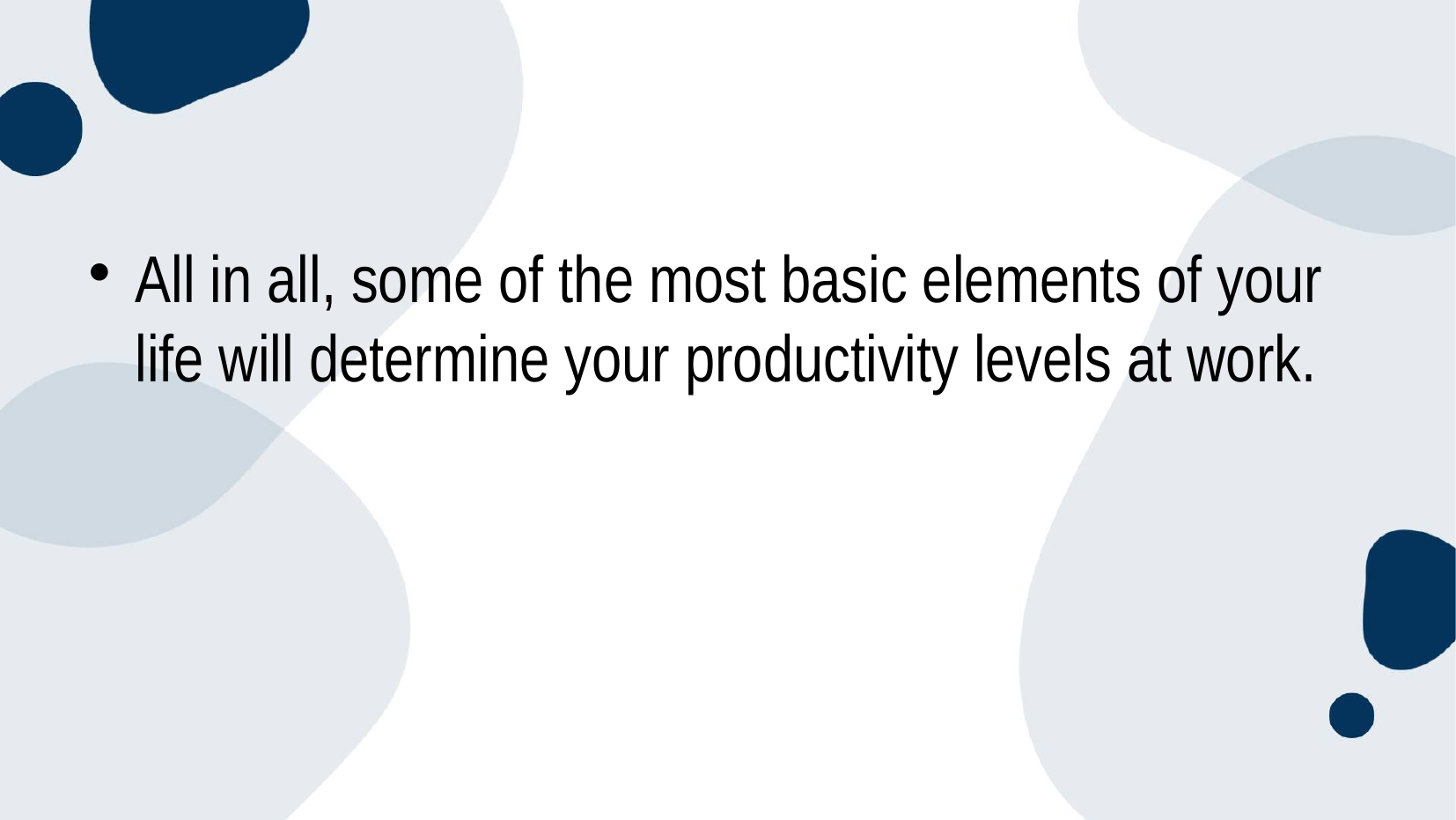

All in all, some of the most basic elements of your life will determine your productivity levels at work.